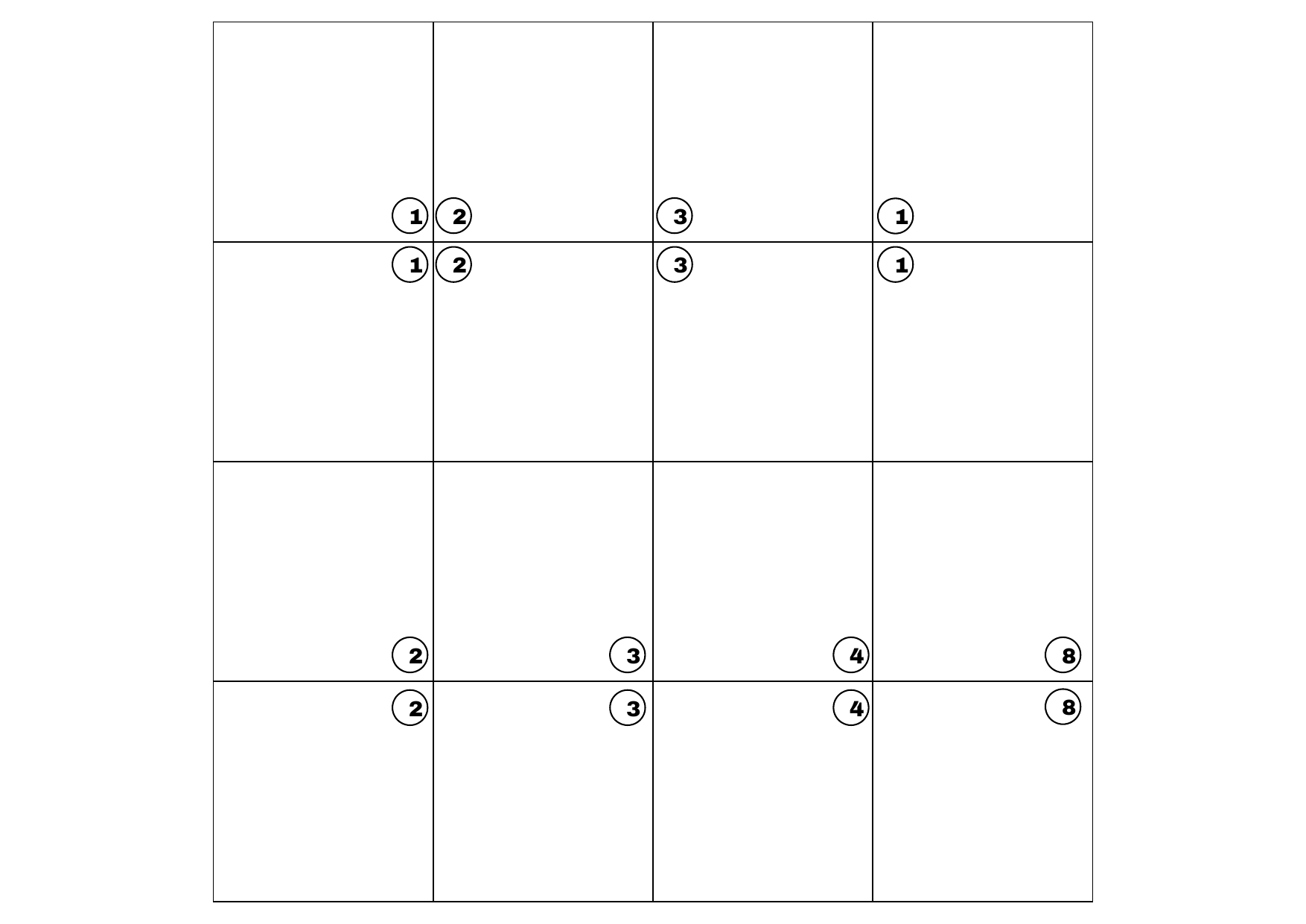

|  |  |  |  |
| --- | --- | --- | --- |
|  |  |  |  |
|  |  |  |  |
|  |  |  |  |
1
2
3
1
1
2
3
1
2
3
4
8
8
2
3
4